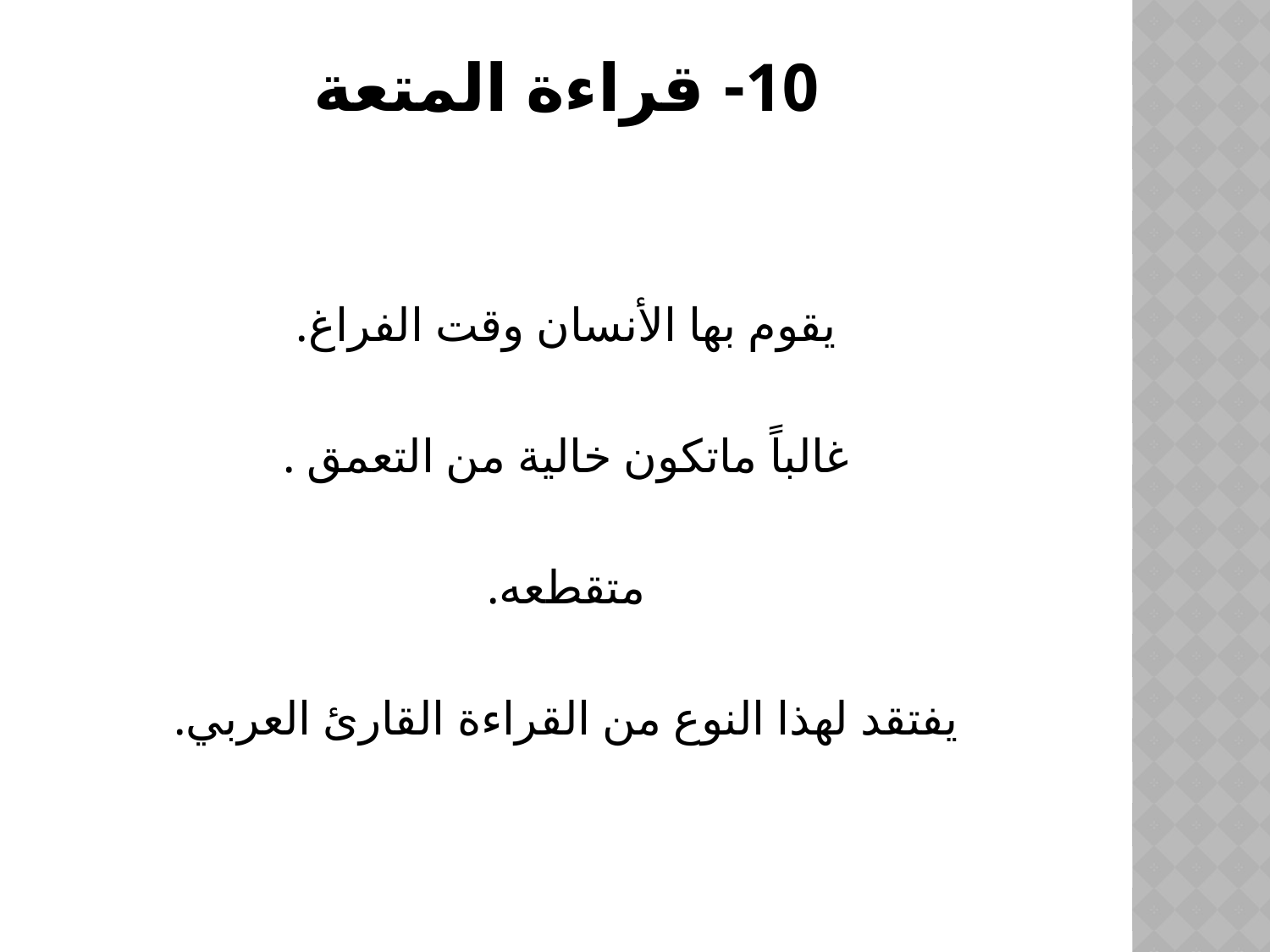

# 10- قراءة المتعة

يقوم بها الأنسان وقت الفراغ.

غالباً ماتكون خالية من التعمق .

متقطعه.

يفتقد لهذا النوع من القراءة القارئ العربي.